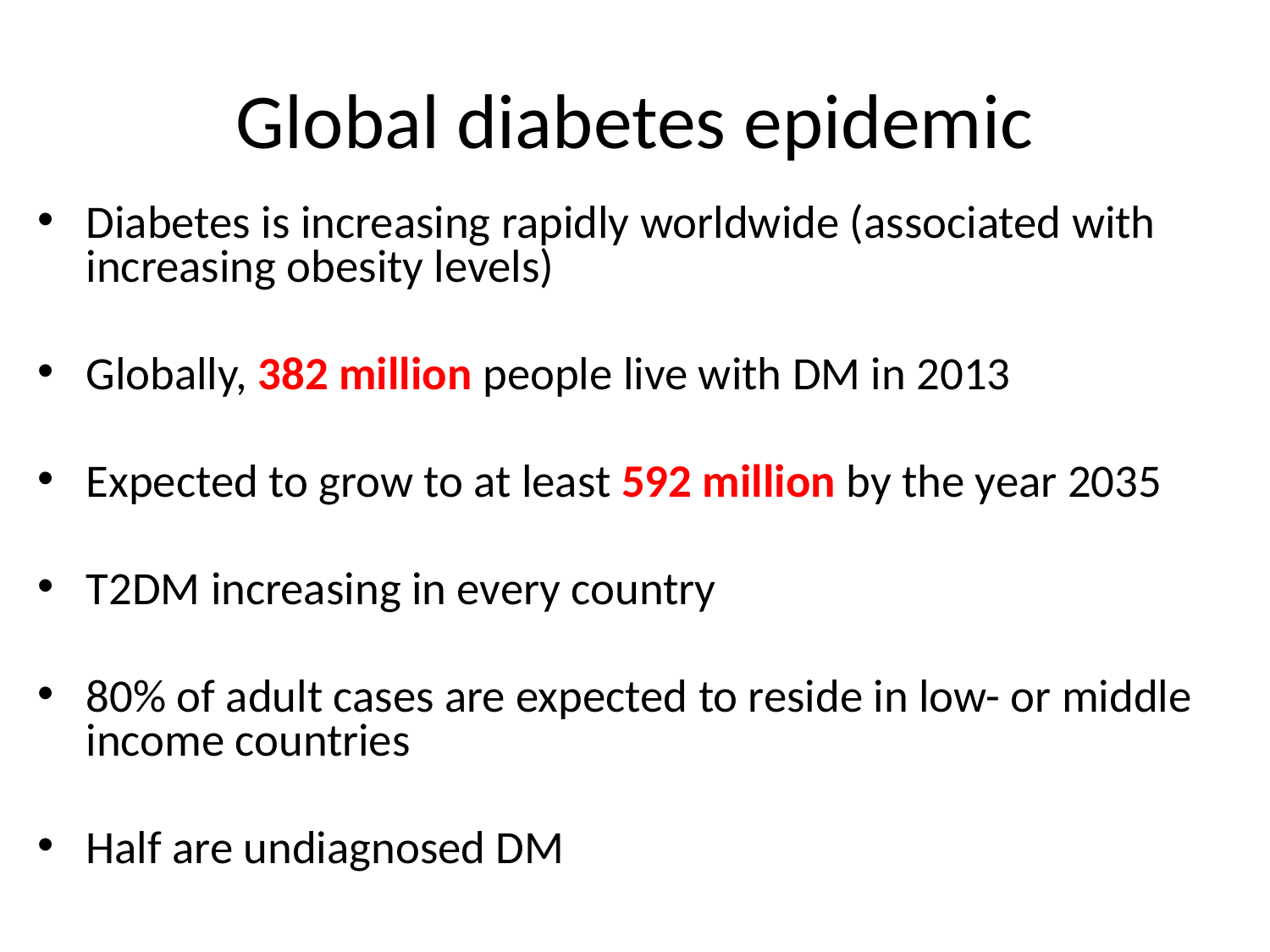

# Global diabetes epidemic
Diabetes is increasing rapidly worldwide (associated with increasing obesity levels)

Globally, 382 million people live with DM in 2013

Expected to grow to at least 592 million by the year 2035

T2DM increasing in every country

80% of adult cases are expected to reside in low- or middle income countries

Half are undiagnosed DM